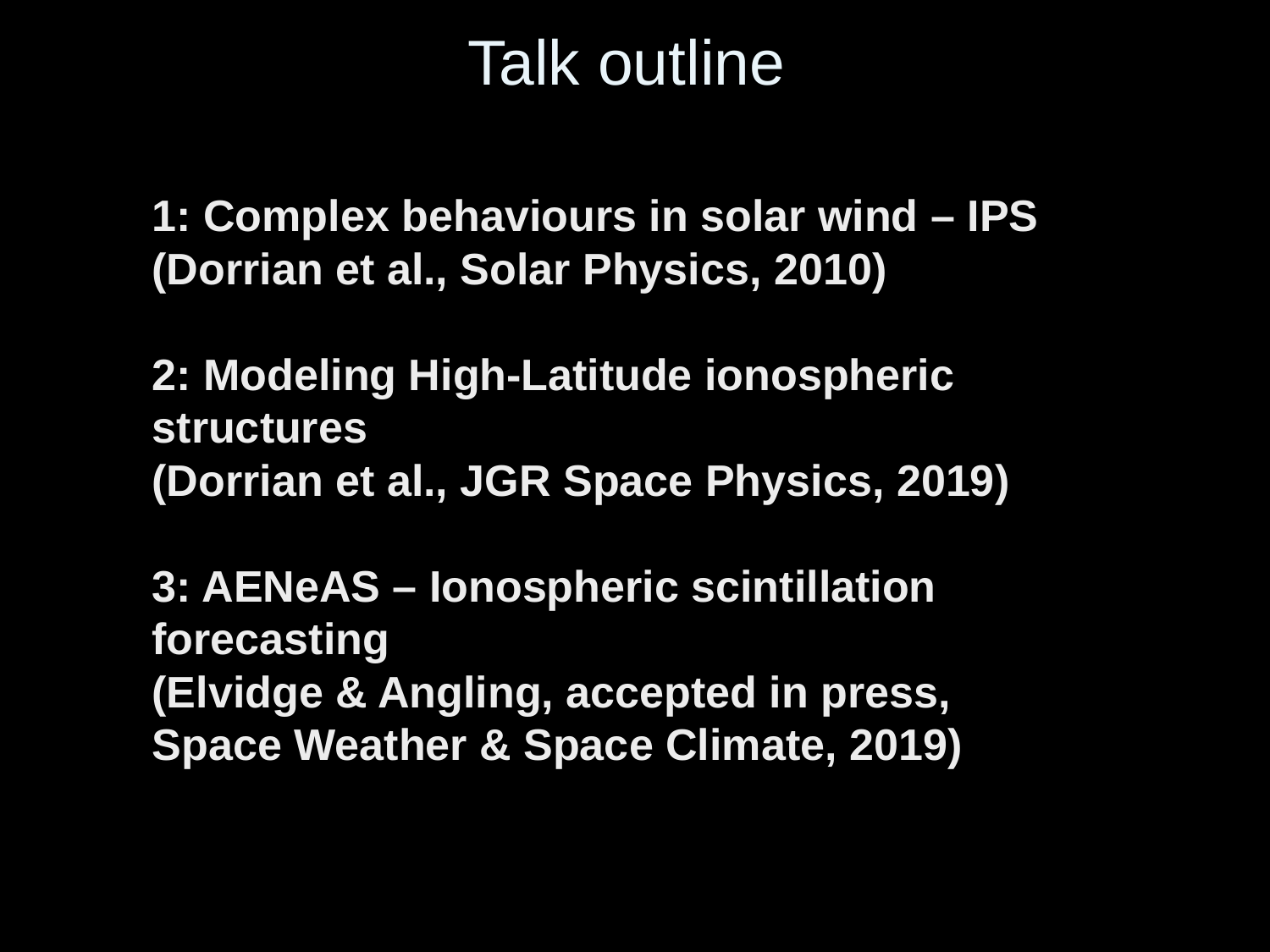

Talk outline
1: Complex behaviours in solar wind – IPS
(Dorrian et al., Solar Physics, 2010)

2: Modeling High-Latitude ionospheric structures
(Dorrian et al., JGR Space Physics, 2019)

3: AENeAS – Ionospheric scintillation forecasting
(Elvidge & Angling, accepted in press, Space Weather & Space Climate, 2019)